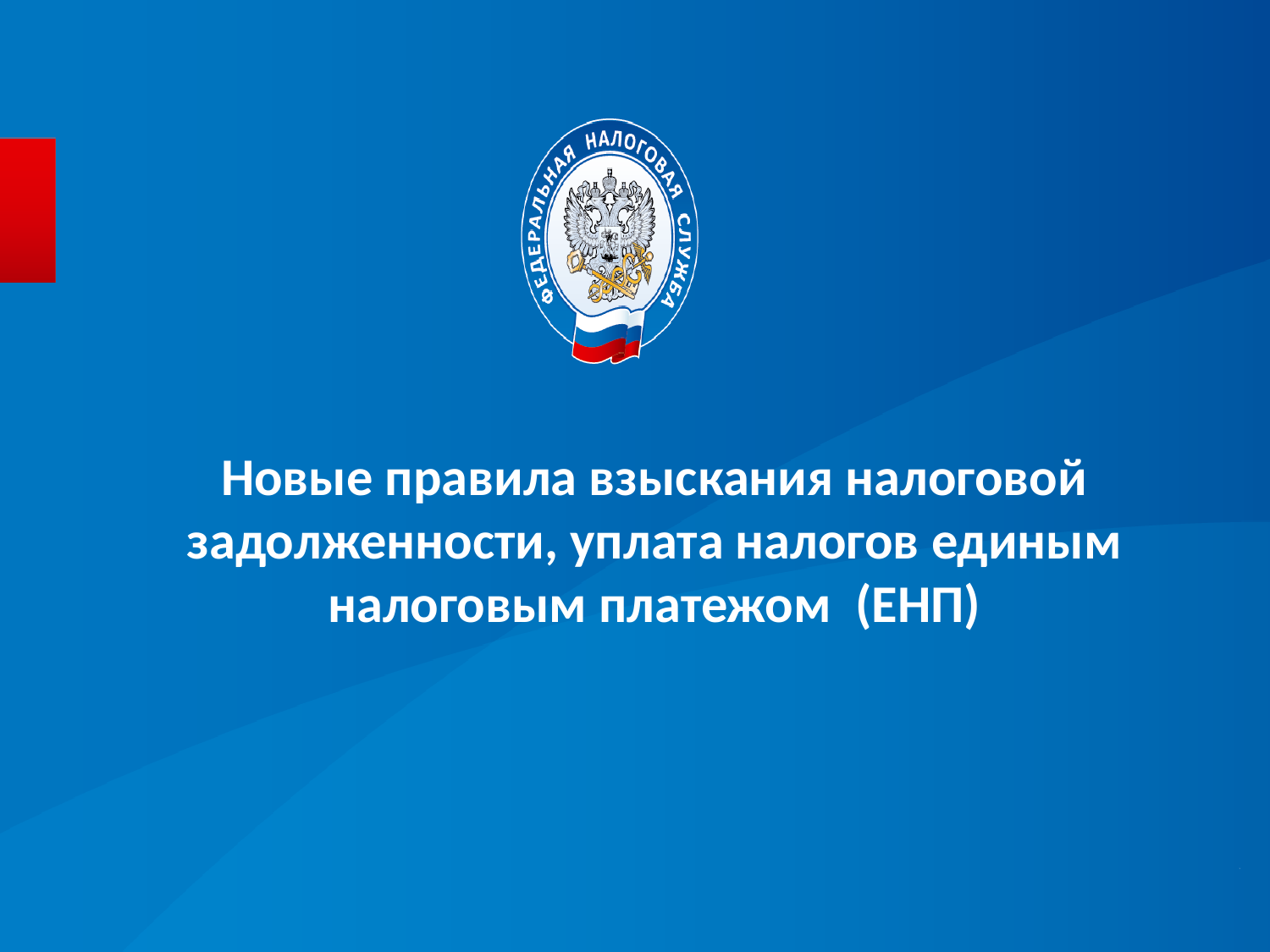

# Новые правила взыскания налоговой задолженности, уплата налогов единым налоговым платежом  (ЕНП)
1